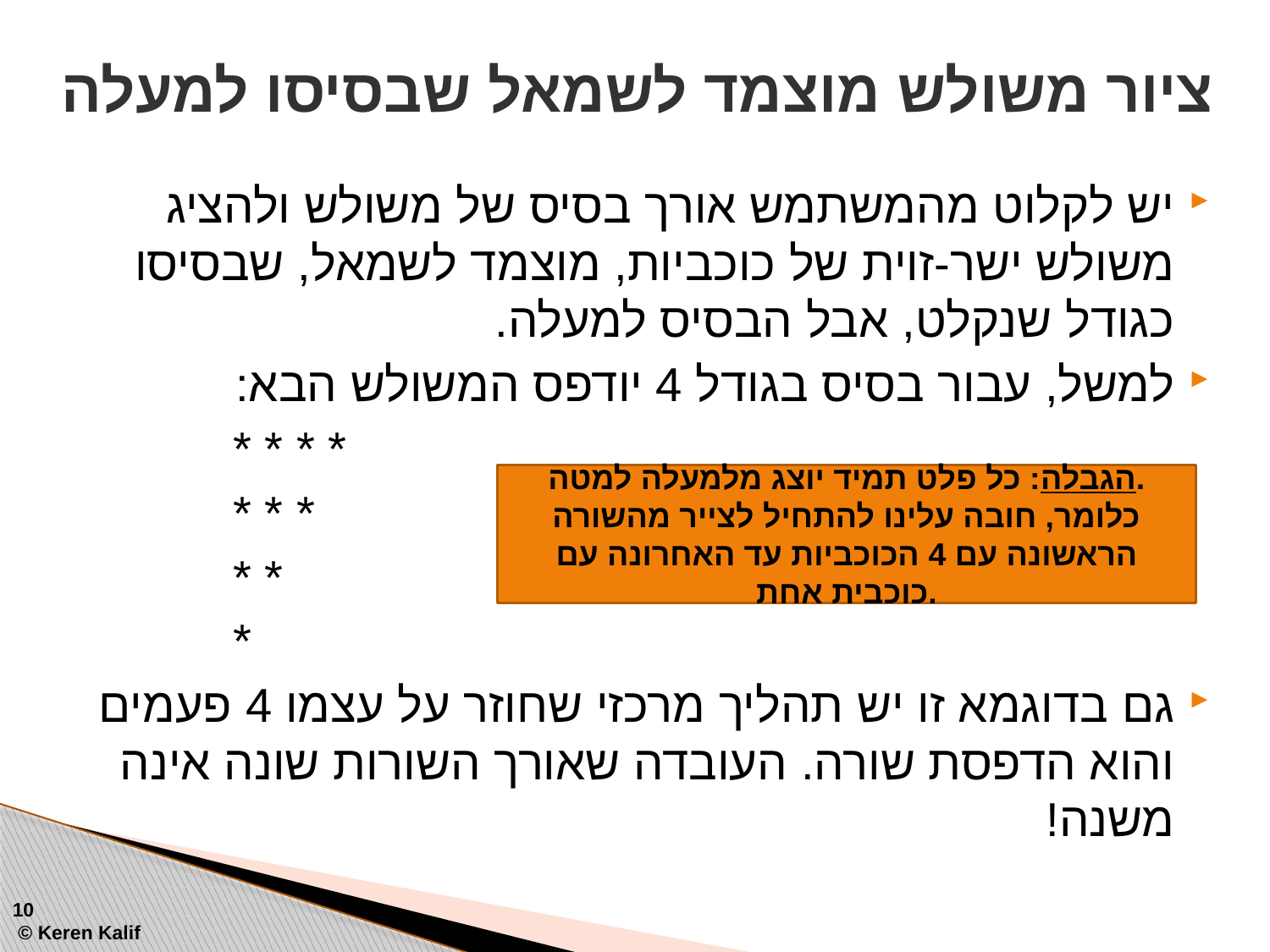

# ציור משולש מוצמד לשמאל שבסיסו למעלה
יש לקלוט מהמשתמש אורך בסיס של משולש ולהציג משולש ישר-זוית של כוכביות, מוצמד לשמאל, שבסיסו כגודל שנקלט, אבל הבסיס למעלה.
למשל, עבור בסיס בגודל 4 יודפס המשולש הבא:
		* * * *
		* * *
		* *
		*
גם בדוגמא זו יש תהליך מרכזי שחוזר על עצמו 4 פעמים והוא הדפסת שורה. העובדה שאורך השורות שונה אינה משנה!

הגבלה: כל פלט תמיד יוצג מלמעלה למטה.
כלומר, חובה עלינו להתחיל לצייר מהשורה הראשונה עם 4 הכוכביות עד האחרונה עם כוכבית אחת.
10
 © Keren Kalif